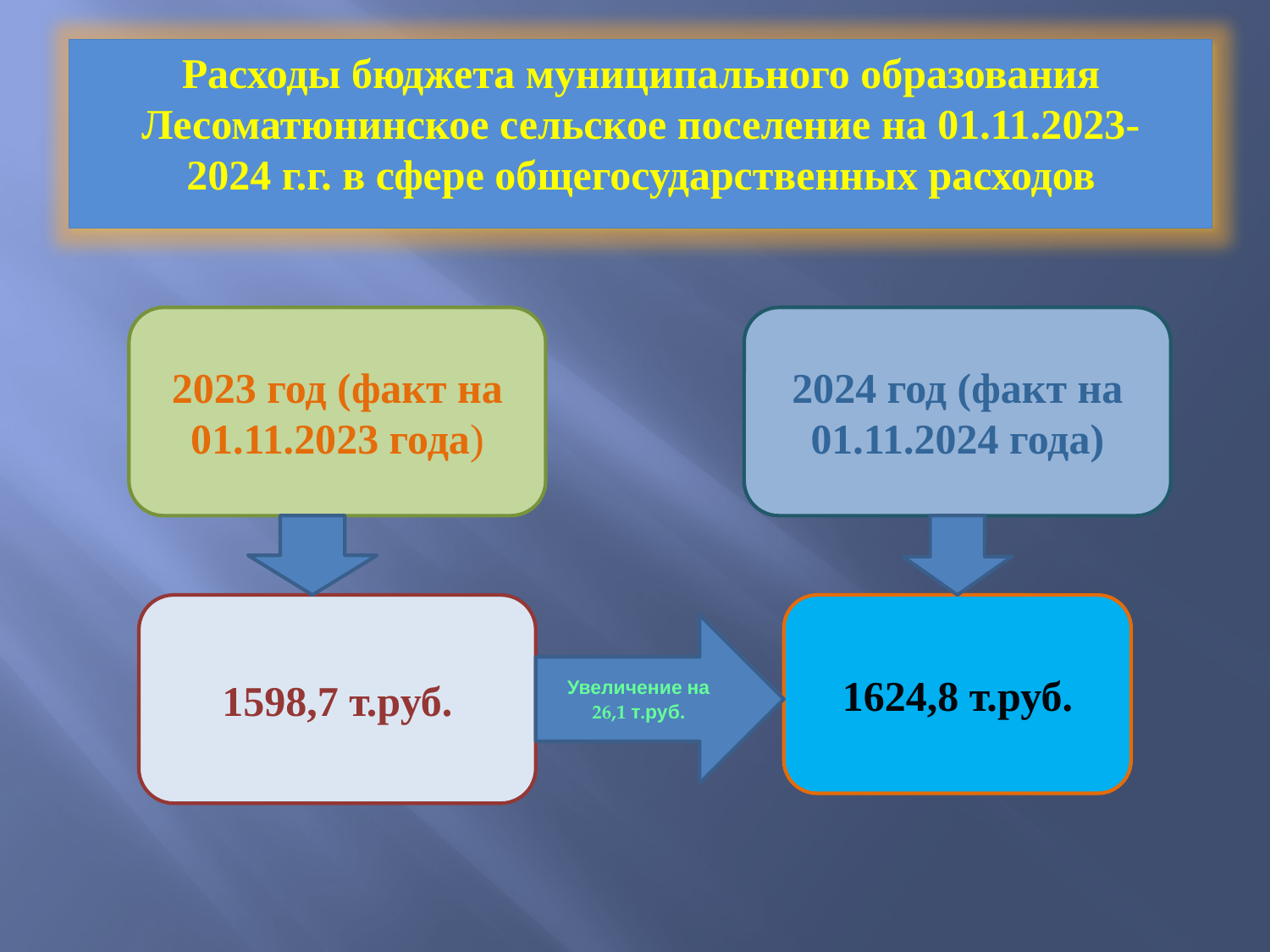

Расходы бюджета муниципального образования Лесоматюнинское сельское поселение на 01.11.2023-
2024 г.г. в сфере общегосударственных расходов
2023 год (факт на 01.11.2023 года)
2024 год (факт на 01.11.2024 года)

1598,7 т.руб.
1624,8 т.руб.
Увеличение на 26,1 т.руб.